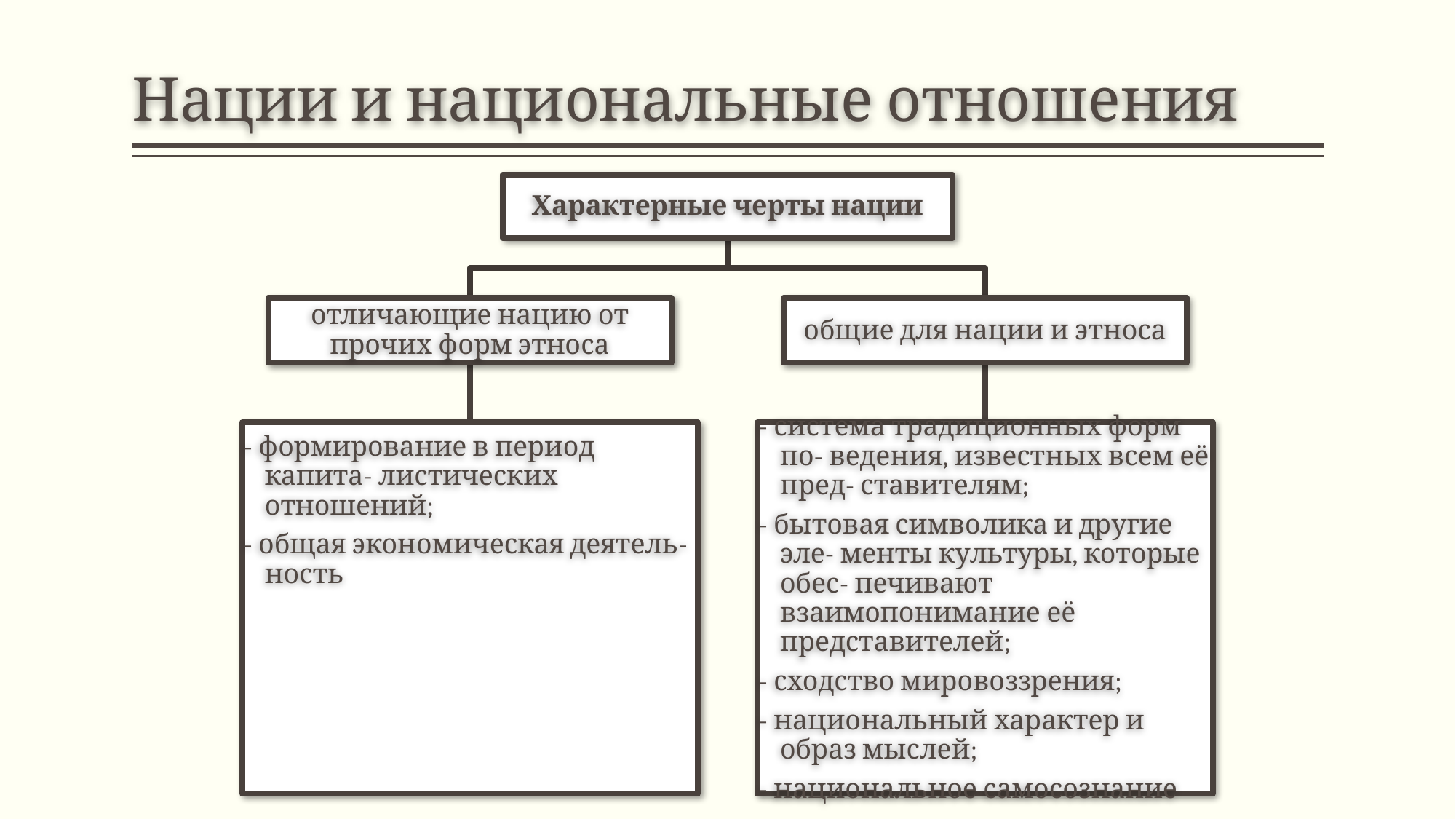

# Нации и национальные отношения

Характерные черты нации

отличающие нацию от прочих форм этноса

общие для нации и этноса

- формирование в период капита- листических отношений;
- общая экономическая деятель- ность

- система традиционных форм по- ведения, известных всем её пред- ставителям;
- бытовая символика и другие эле- менты культуры, которые обес- печивают взаимопонимание её представителей;
- сходство мировоззрения;
- национальный характер и образ мыслей;
- национальное самосознание